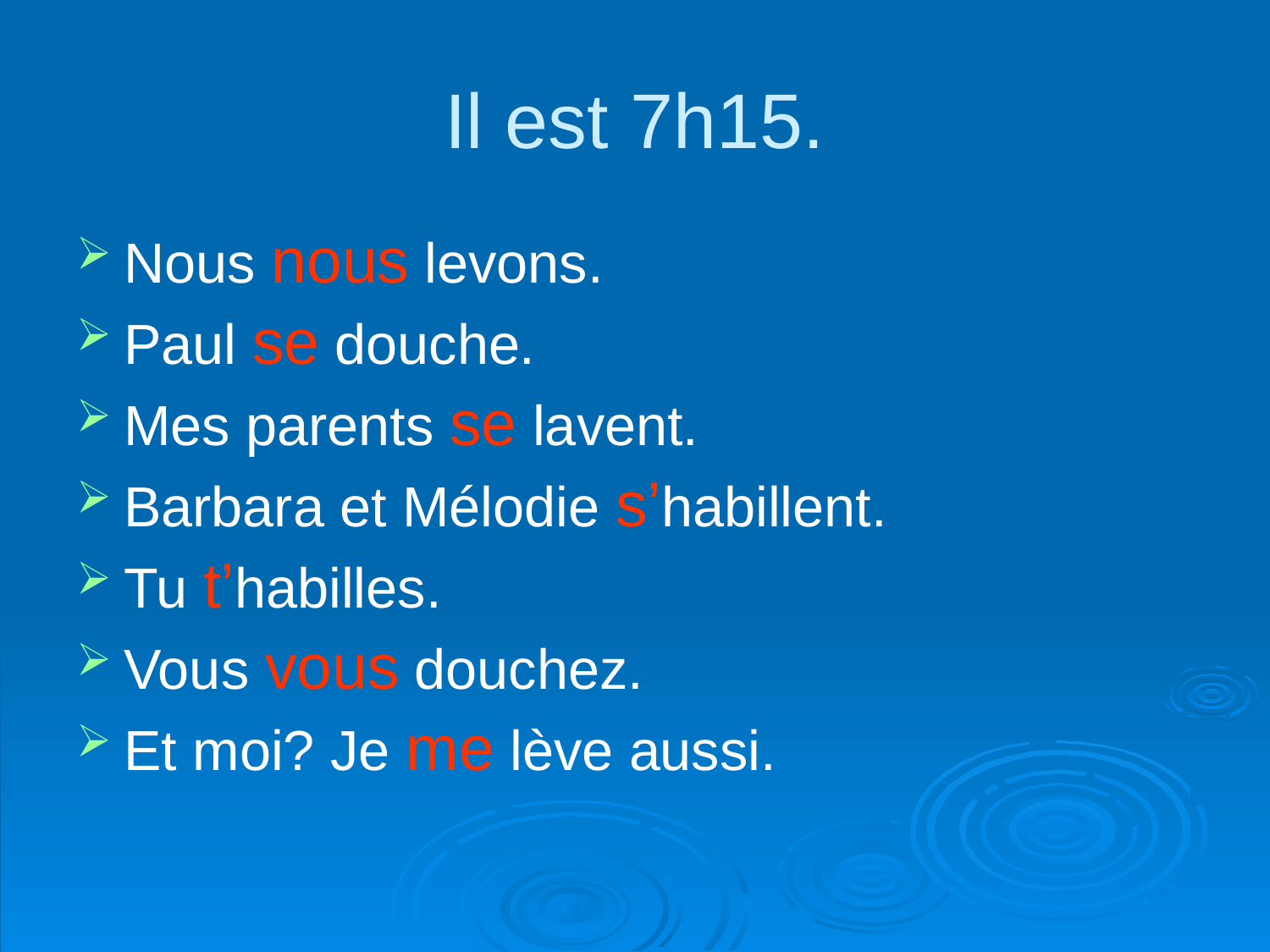

# Il est 7h15.
Nous nous levons.
Paul se douche.
Mes parents se lavent.
Barbara et Mélodie s’habillent.
Tu t’habilles.
Vous vous douchez.
Et moi? Je me lève aussi.